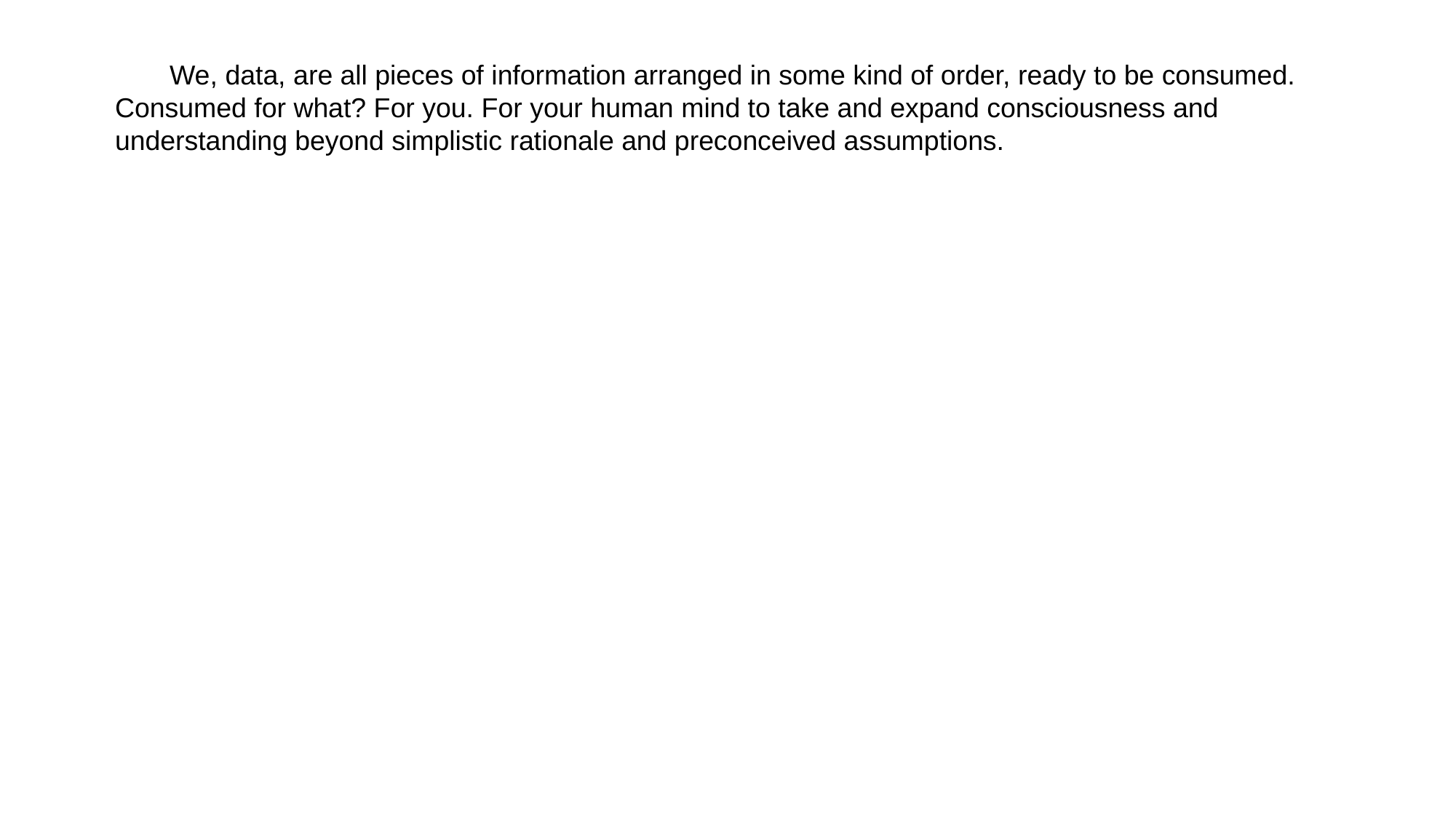

We, data, are all pieces of information arranged in some kind of order, ready to be consumed. Consumed for what? For you. For your human mind to take and expand consciousness and understanding beyond simplistic rationale and preconceived assumptions.